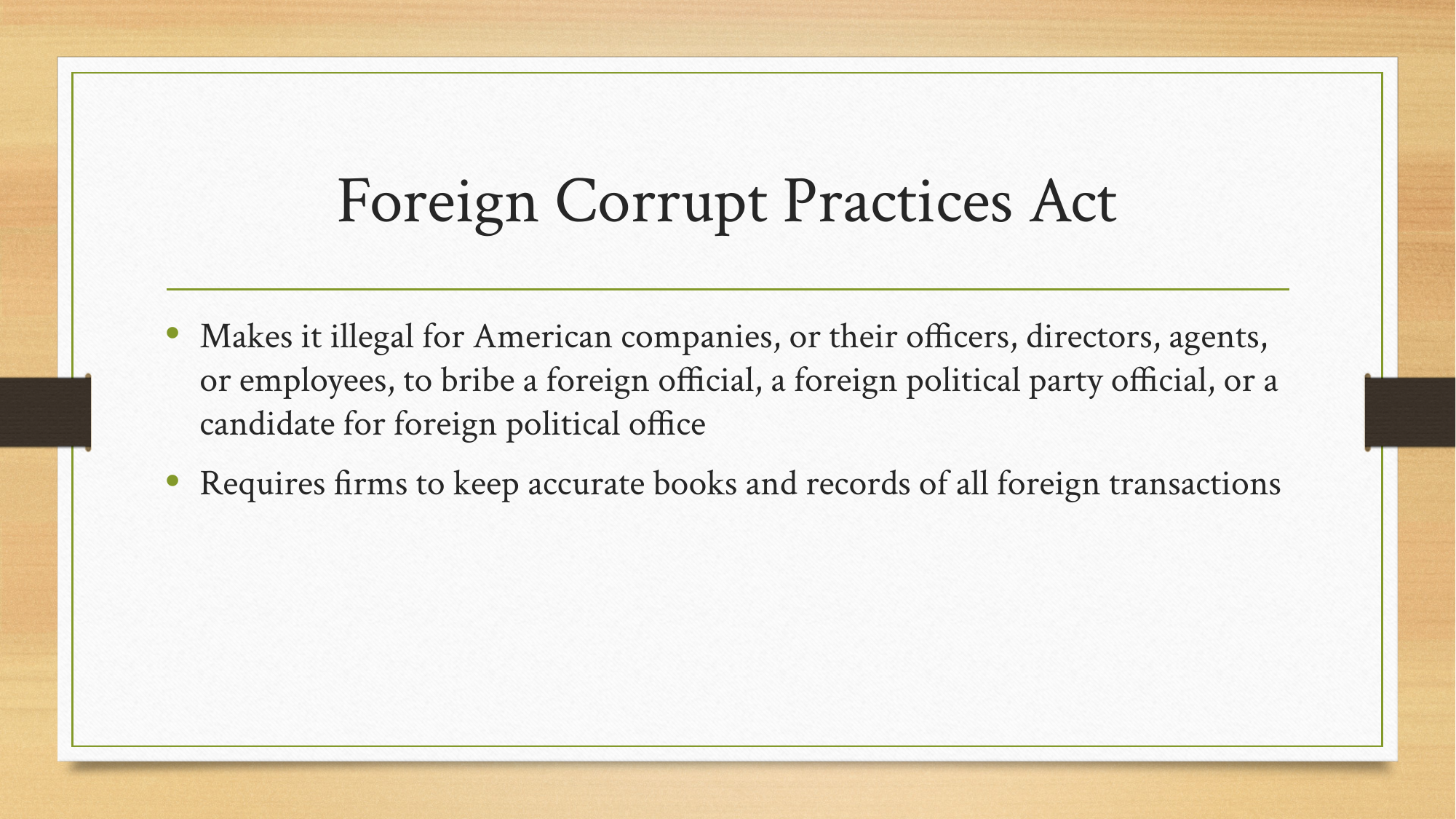

# Foreign Corrupt Practices Act
Makes it illegal for American companies, or their officers, directors, agents, or employees, to bribe a foreign official, a foreign political party official, or a candidate for foreign political office
Requires firms to keep accurate books and records of all foreign transactions